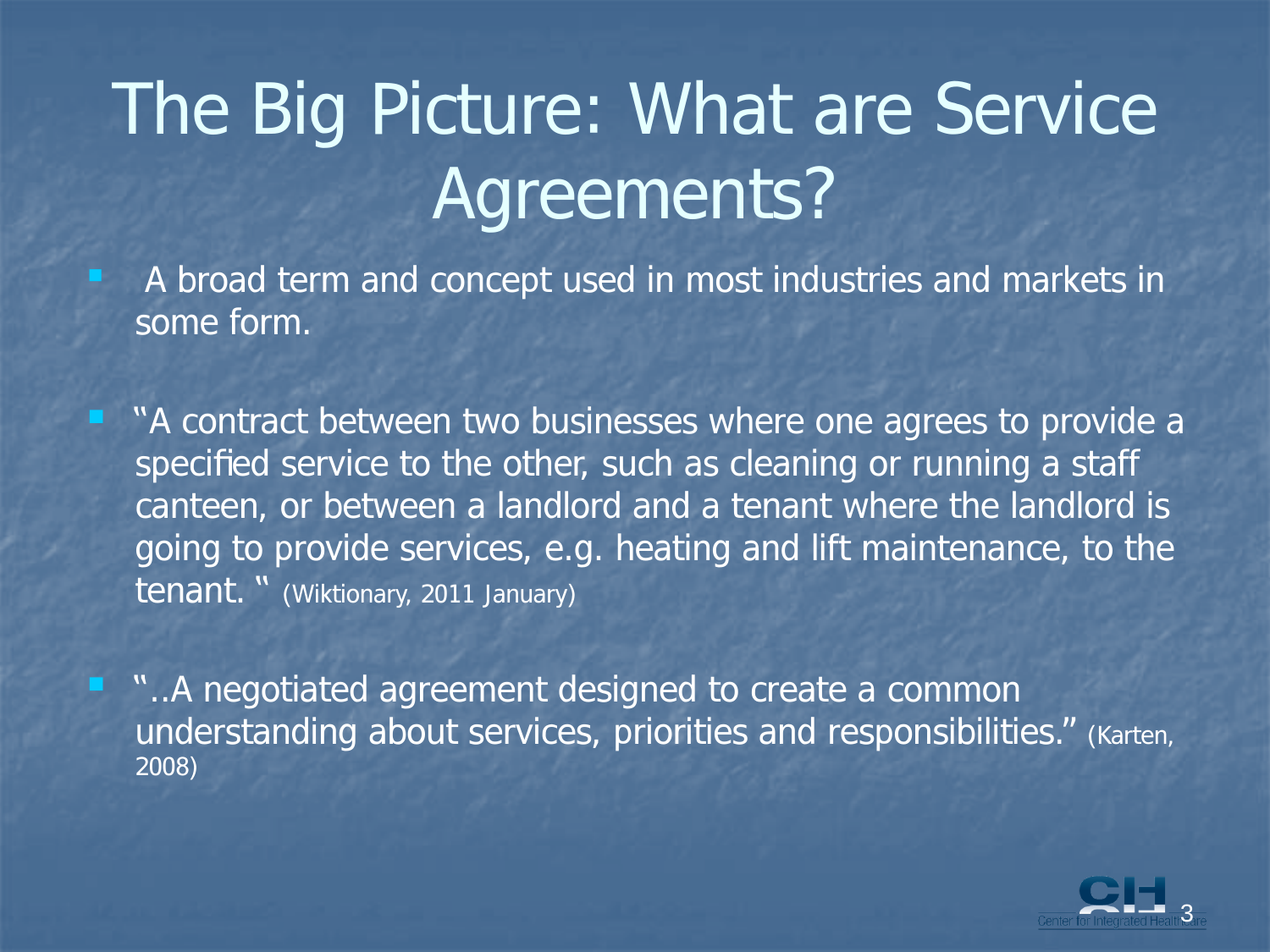

# The Big Picture: What are Service Agreements?
 A broad term and concept used in most industries and markets in some form.

“A contract between two businesses where one agrees to provide a specified service to the other, such as cleaning or running a staff canteen, or between a landlord and a tenant where the landlord is going to provide services, e.g. heating and lift maintenance, to the tenant. “ (Wiktionary, 2011 January)

“..A negotiated agreement designed to create a common understanding about services, priorities and responsibilities.” (Karten, 2008)

3